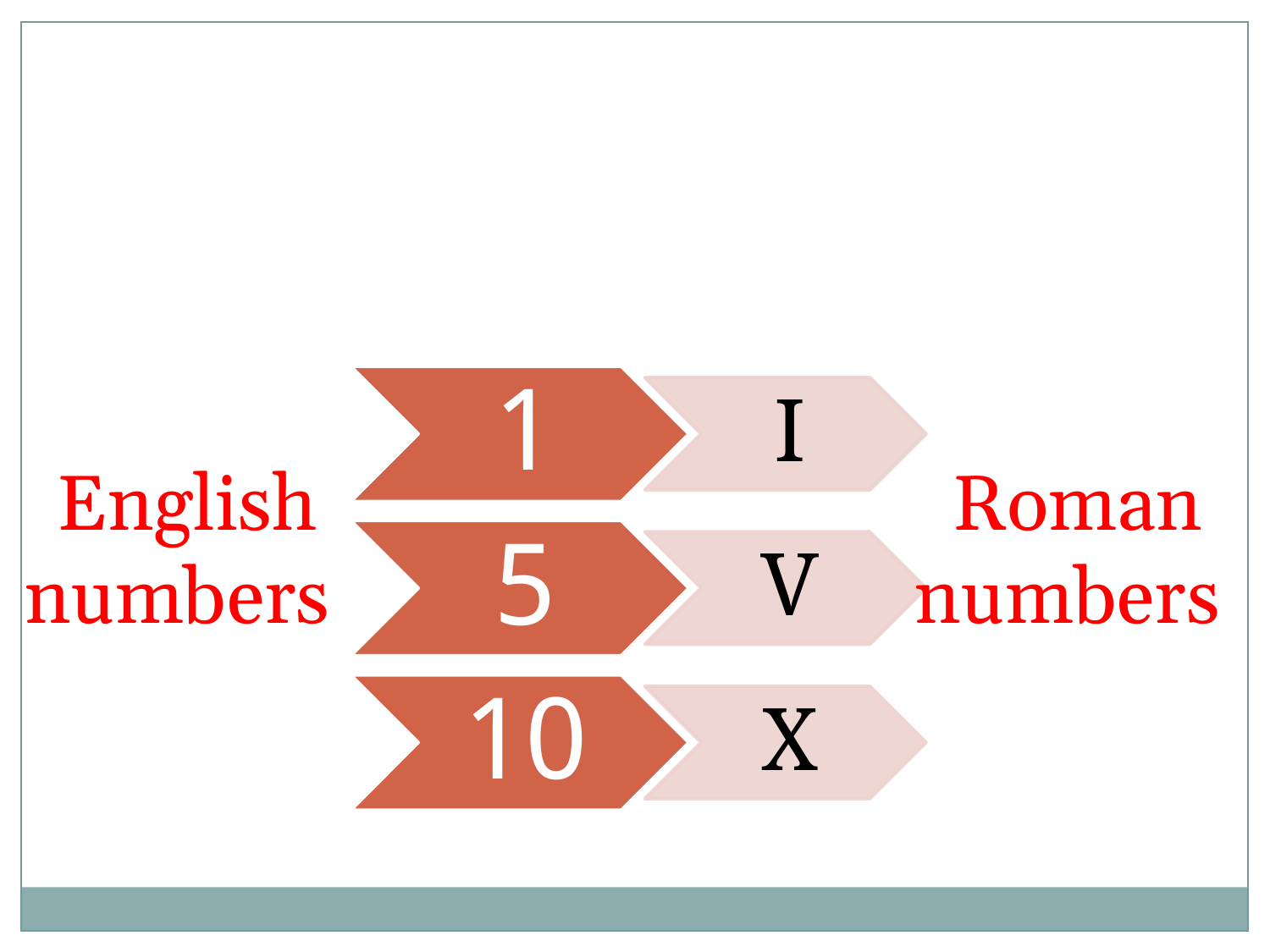

The main numbers
1
I
5
V
10
X
English
 numbers
Roman
 numbers